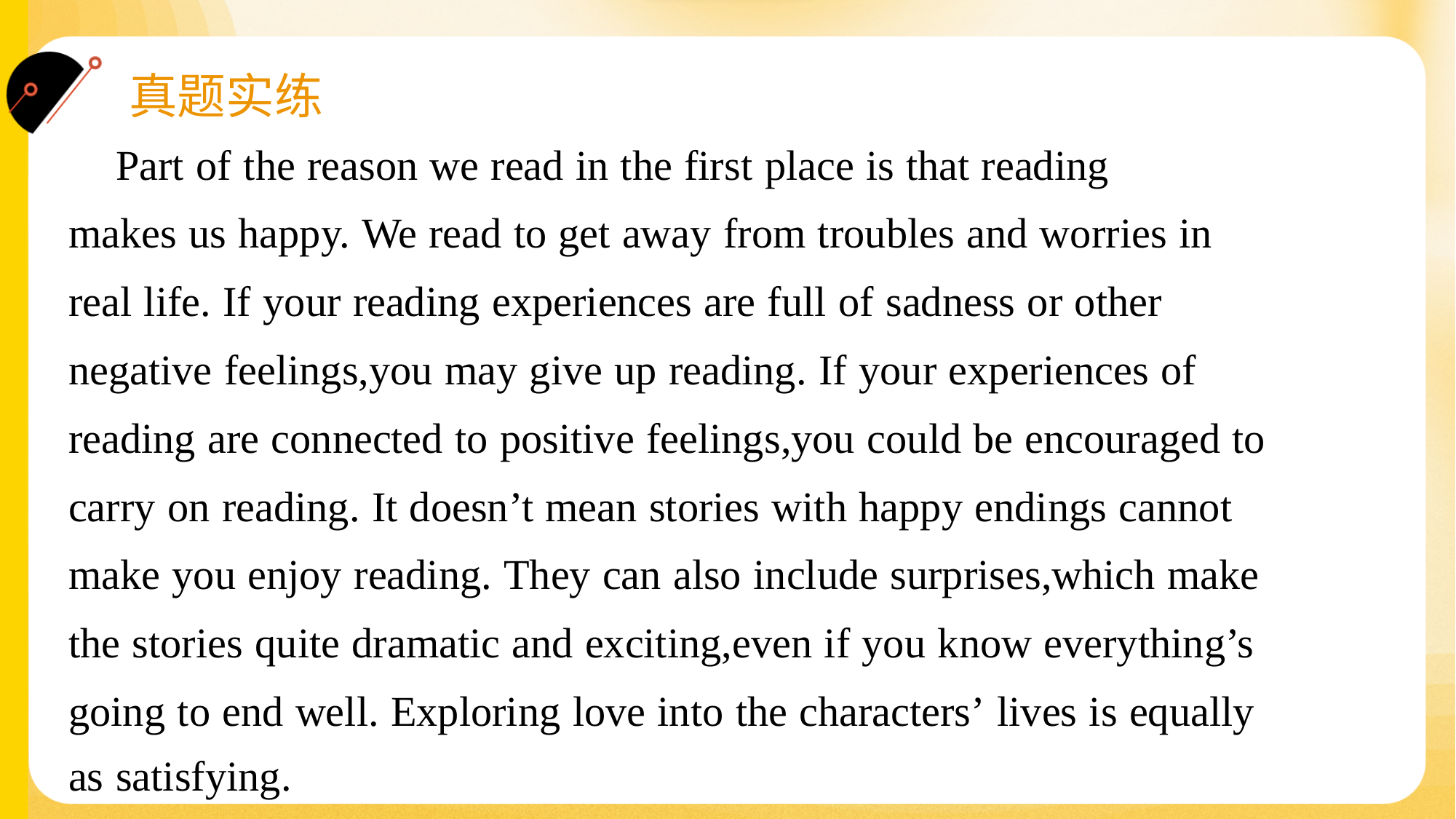

Part of the reason we read in the first place is that reading
makes us happy. We read to get away from troubles and worries in
real life. If your reading experiences are full of sadness or other
negative feelings,you may give up reading. If your experiences of
reading are connected to positive feelings,you could be encouraged to
carry on reading. It doesn’t mean stories with happy endings cannot
make you enjoy reading. They can also include surprises,which make
the stories quite dramatic and exciting,even if you know everything’s
going to end well. Exploring love into the characters’ lives is equally
as satisfying.#1.1.2